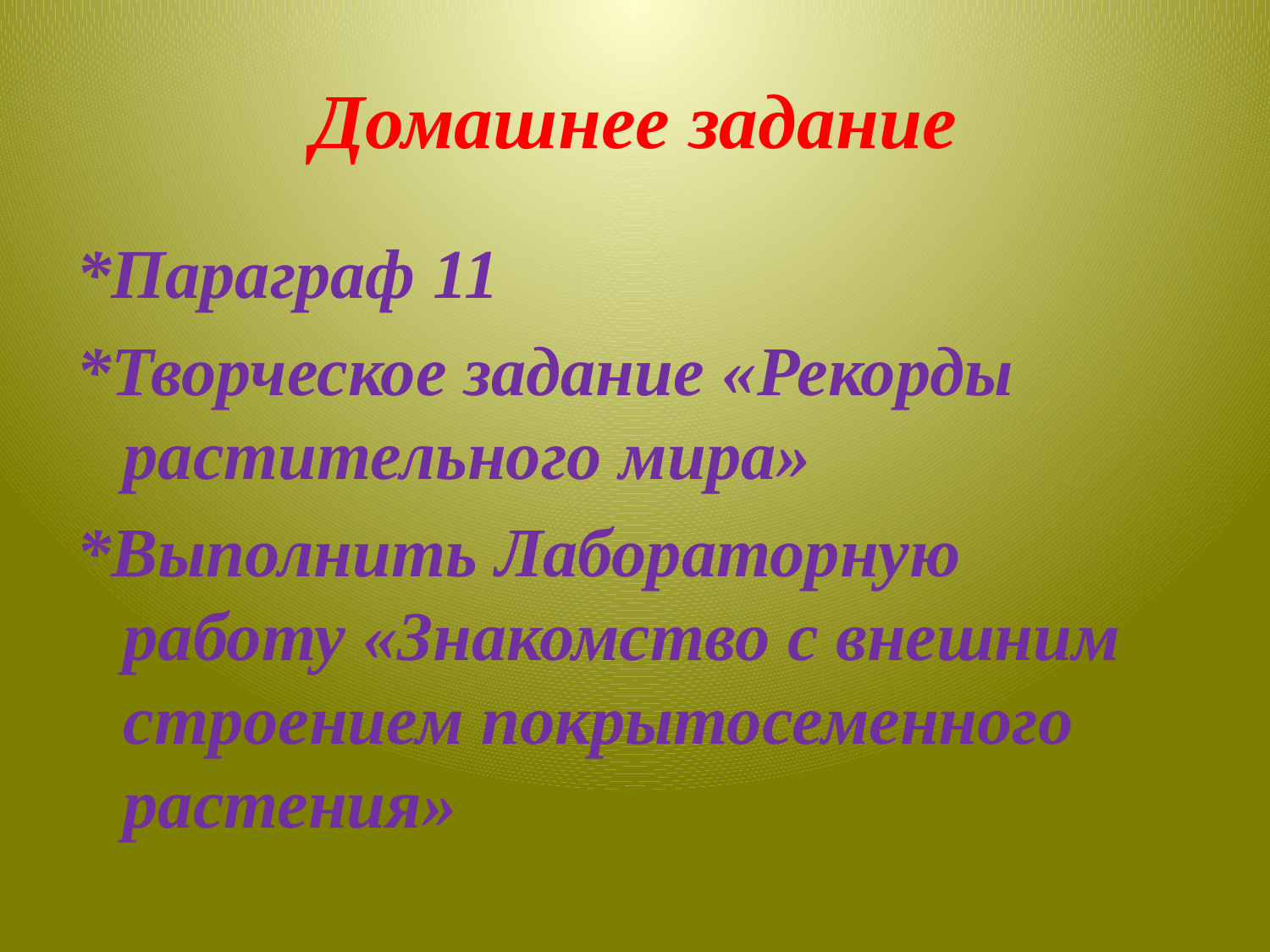

# Домашнее задание
*Параграф 11
*Творческое задание «Рекорды растительного мира»
*Выполнить Лабораторную работу «Знакомство с внешним строением покрытосеменного растения»